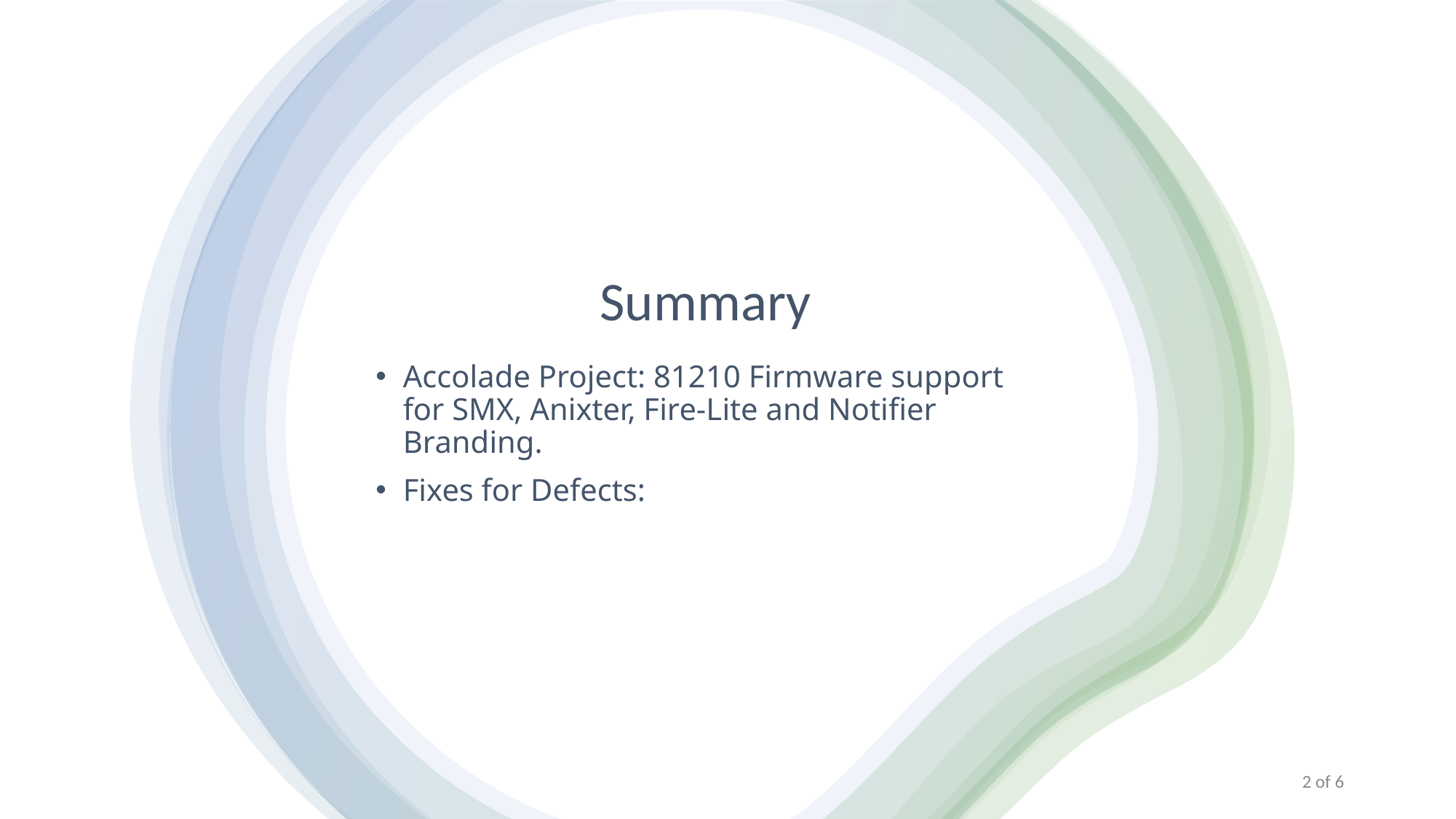

# Summary
Accolade Project: 81210 Firmware support for SMX, Anixter, Fire-Lite and Notifier Branding.
Fixes for Defects:
2 of 6